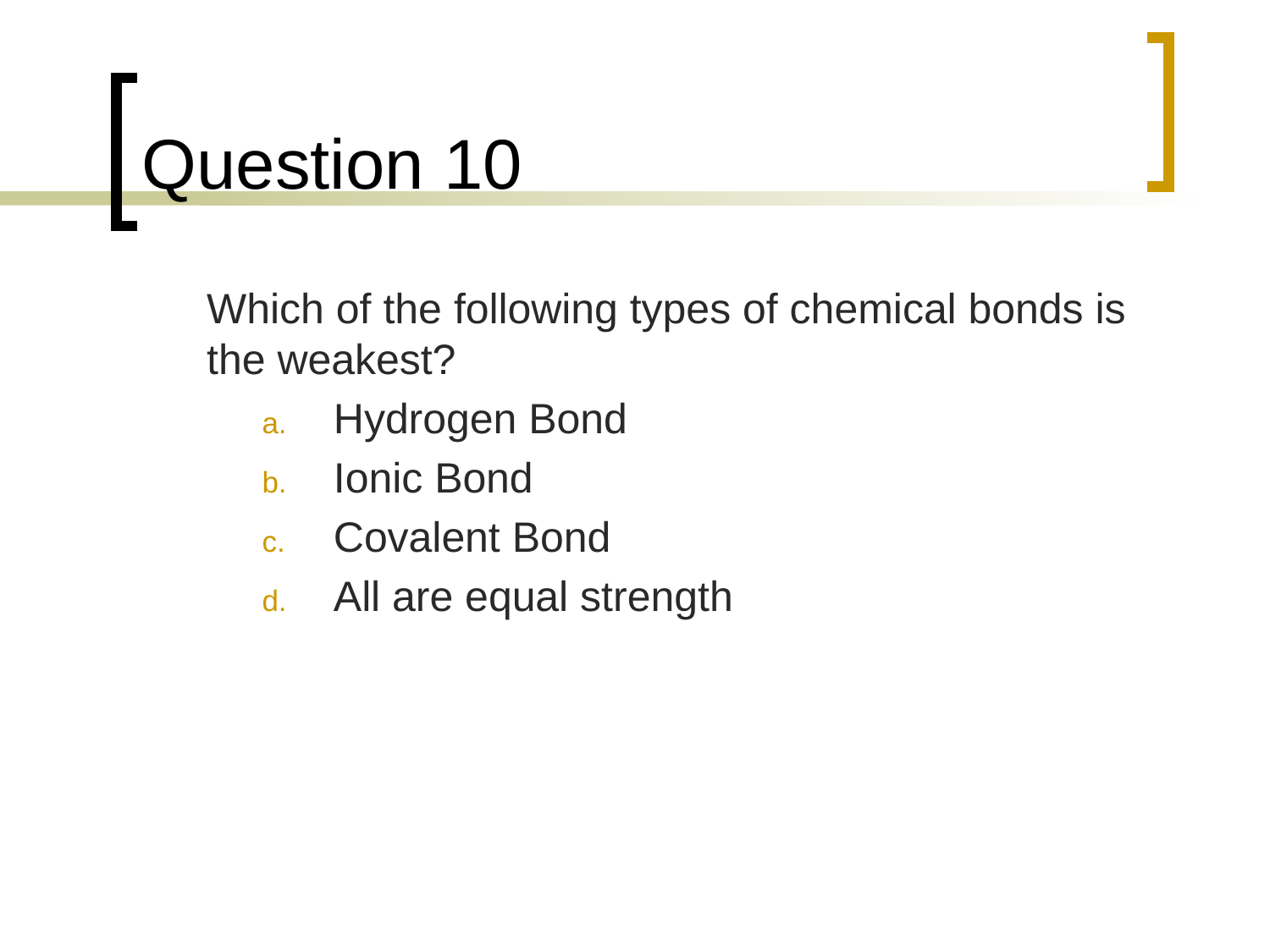

# Question 10
	Which of the following types of chemical bonds is the weakest?
Hydrogen Bond
Ionic Bond
Covalent Bond
All are equal strength